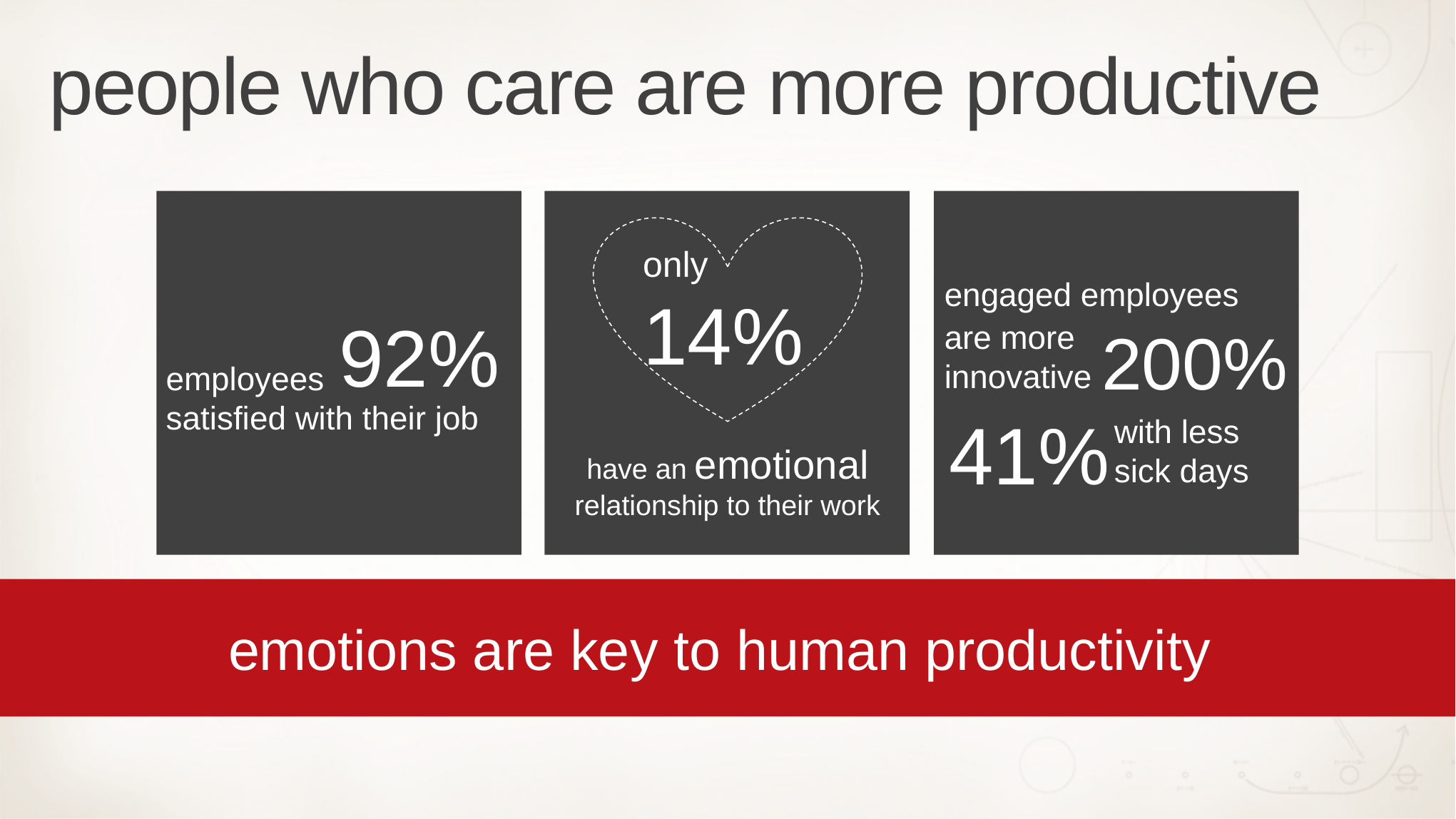

# people who care are more productive

92%
employees
satisfied with their job

only
14%
have an emotional relationship to their work

engaged employees
are more
innovative
200%
41%
with less
sick days
emotions are key to human productivity